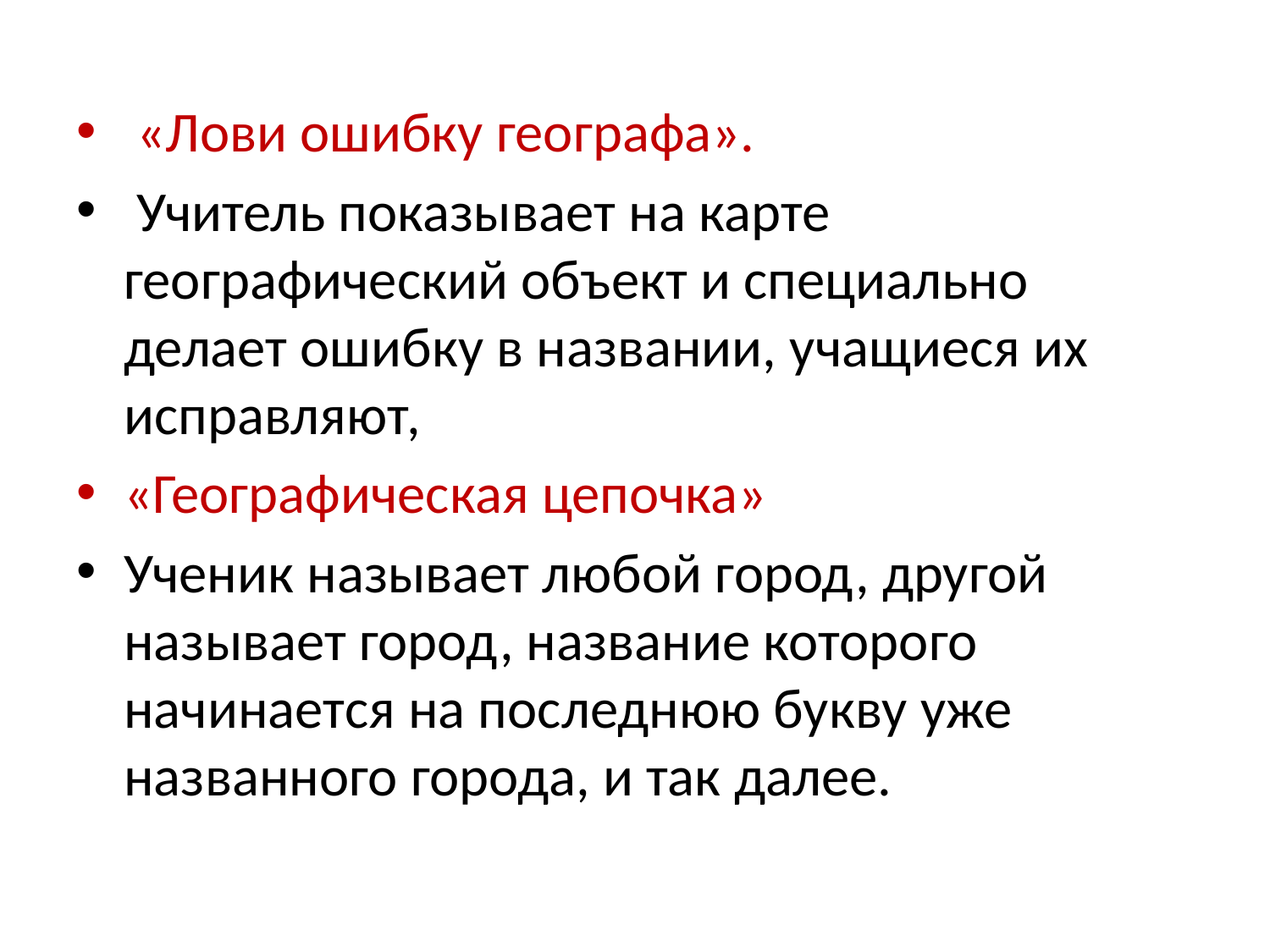

#
 «Лови ошибку географа».
 Учитель показывает на карте географический объект и специально делает ошибку в названии, учащиеся их исправляют,
«Географическая цепочка»
Ученик называет любой город, другой называет город, название которого начинается на последнюю букву уже названного города, и так далее.